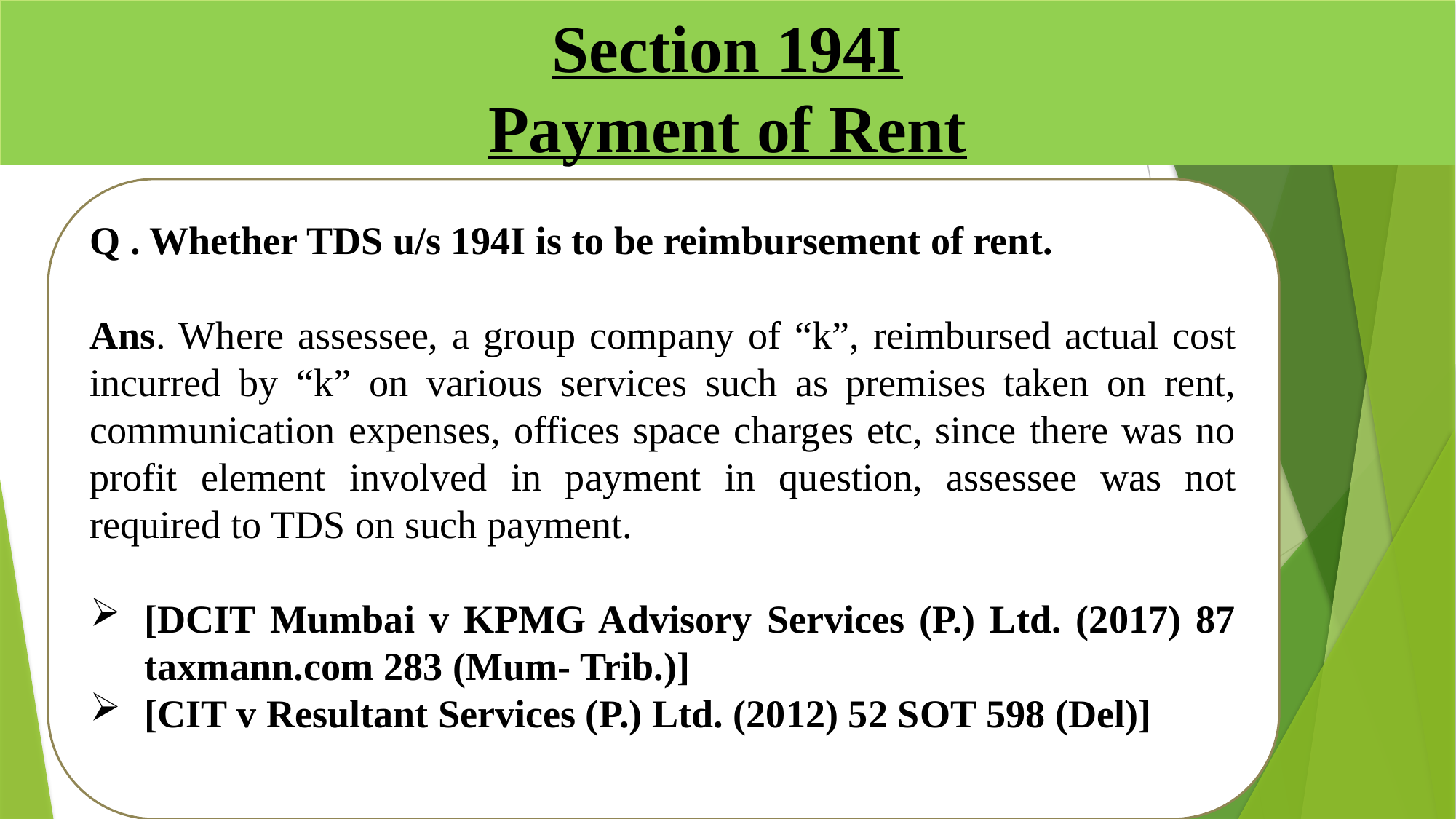

# Section 194I Payment of Rent
Q . Whether TDS u/s 194I is to be reimbursement of rent.

Ans. Where assessee, a group company of “k”, reimbursed actual cost incurred by “k” on various services such as premises taken on rent, communication expenses, offices space charges etc, since there was no profit element involved in payment in question, assessee was not required to TDS on such payment.

[DCIT Mumbai v KPMG Advisory Services (P.) Ltd. (2017) 87 taxmann.com 283 (Mum- Trib.)]
[CIT v Resultant Services (P.) Ltd. (2012) 52 SOT 598 (Del)]